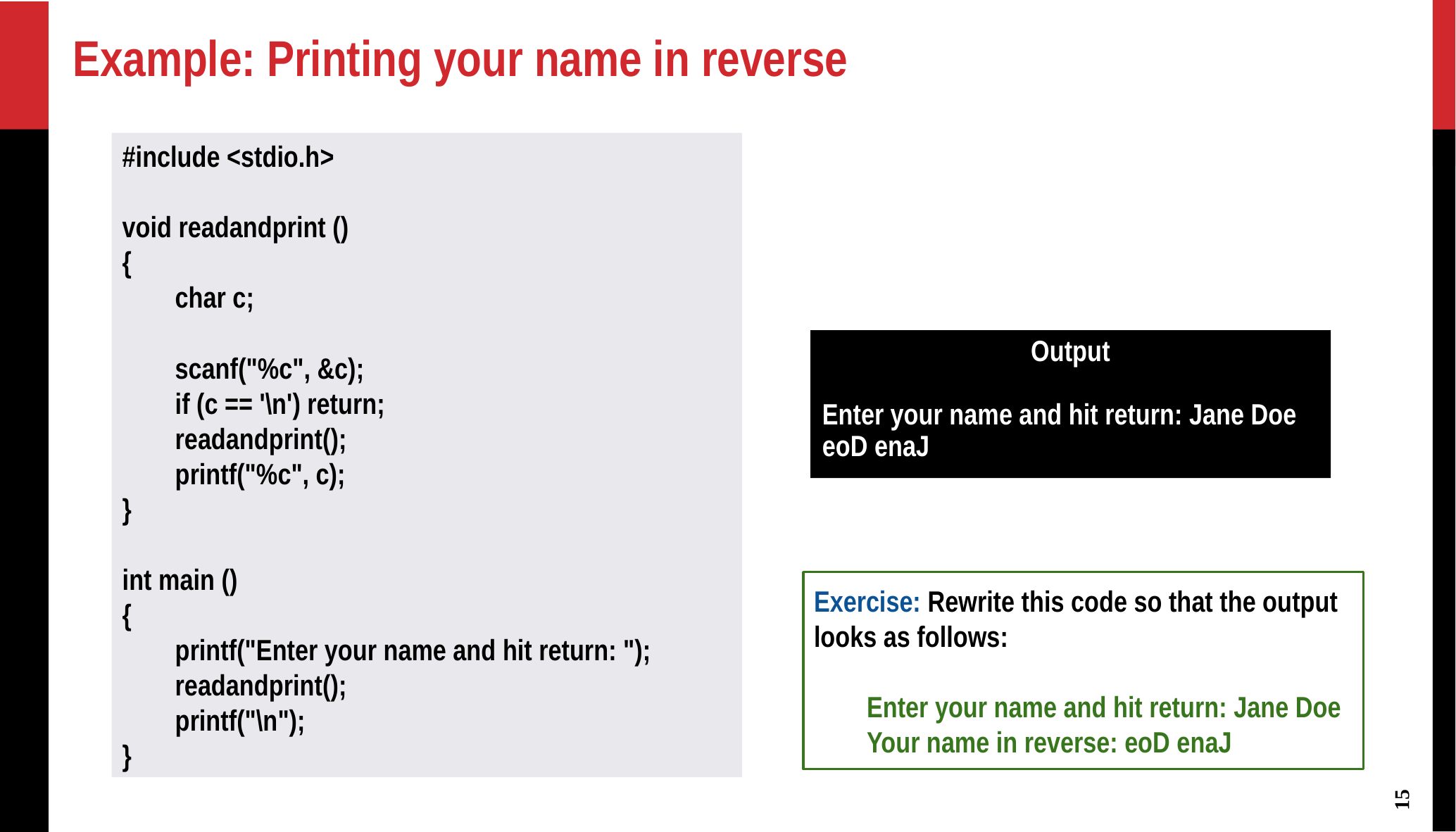

# Example: Printing your name in reverse
#include <stdio.h>

void readandprint ()
{
char c;

scanf("%c", &c);
if (c == '\n') return;
readandprint();
printf("%c", c);
}

int main ()
{
printf("Enter your name and hit return: ");
readandprint();
printf("\n");
}
Output

Enter your name and hit return: Jane Doe
eoD enaJ
Exercise: Rewrite this code so that the output looks as follows:

Enter your name and hit return: Jane Doe
Your name in reverse: eoD enaJ
15